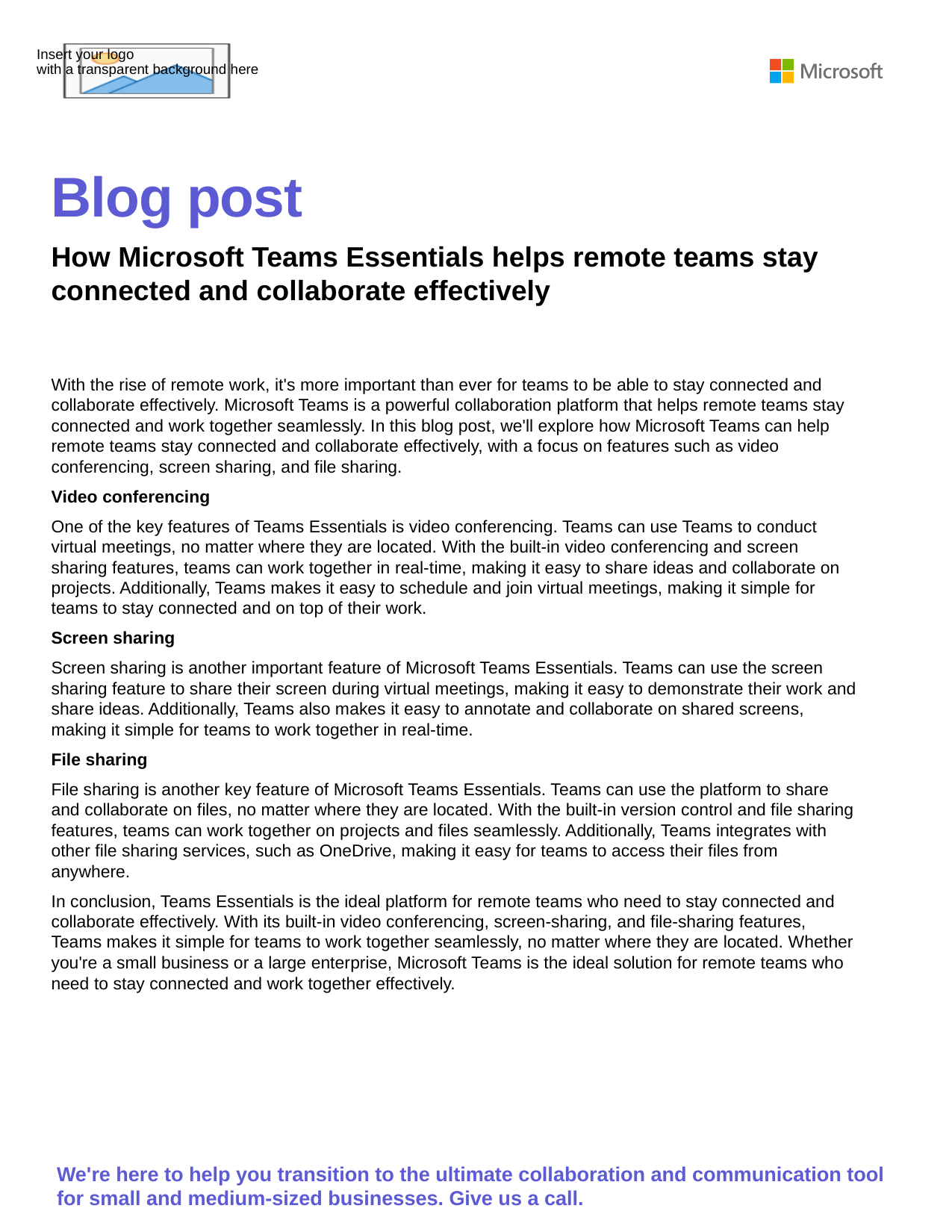

Blog post
How Microsoft Teams Essentials helps remote teams stay connected and collaborate effectively

With the rise of remote work, it's more important than ever for teams to be able to stay connected and collaborate effectively. Microsoft Teams is a powerful collaboration platform that helps remote teams stay connected and work together seamlessly. In this blog post, we'll explore how Microsoft Teams can help remote teams stay connected and collaborate effectively, with a focus on features such as video conferencing, screen sharing, and file sharing.
Video conferencing
One of the key features of Teams Essentials is video conferencing. Teams can use Teams to conduct virtual meetings, no matter where they are located. With the built-in video conferencing and screen sharing features, teams can work together in real-time, making it easy to share ideas and collaborate on projects. Additionally, Teams makes it easy to schedule and join virtual meetings, making it simple for teams to stay connected and on top of their work.
Screen sharing
Screen sharing is another important feature of Microsoft Teams Essentials. Teams can use the screen sharing feature to share their screen during virtual meetings, making it easy to demonstrate their work and share ideas. Additionally, Teams also makes it easy to annotate and collaborate on shared screens, making it simple for teams to work together in real-time.
File sharing
File sharing is another key feature of Microsoft Teams Essentials. Teams can use the platform to share and collaborate on files, no matter where they are located. With the built-in version control and file sharing features, teams can work together on projects and files seamlessly. Additionally, Teams integrates with other file sharing services, such as OneDrive, making it easy for teams to access their files from anywhere.
In conclusion, Teams Essentials is the ideal platform for remote teams who need to stay connected and collaborate effectively. With its built-in video conferencing, screen-sharing, and file-sharing features, Teams makes it simple for teams to work together seamlessly, no matter where they are located. Whether you're a small business or a large enterprise, Microsoft Teams is the ideal solution for remote teams who need to stay connected and work together effectively.
We're here to help you transition to the ultimate collaboration and communication tool for small and medium-sized businesses. Give us a call.